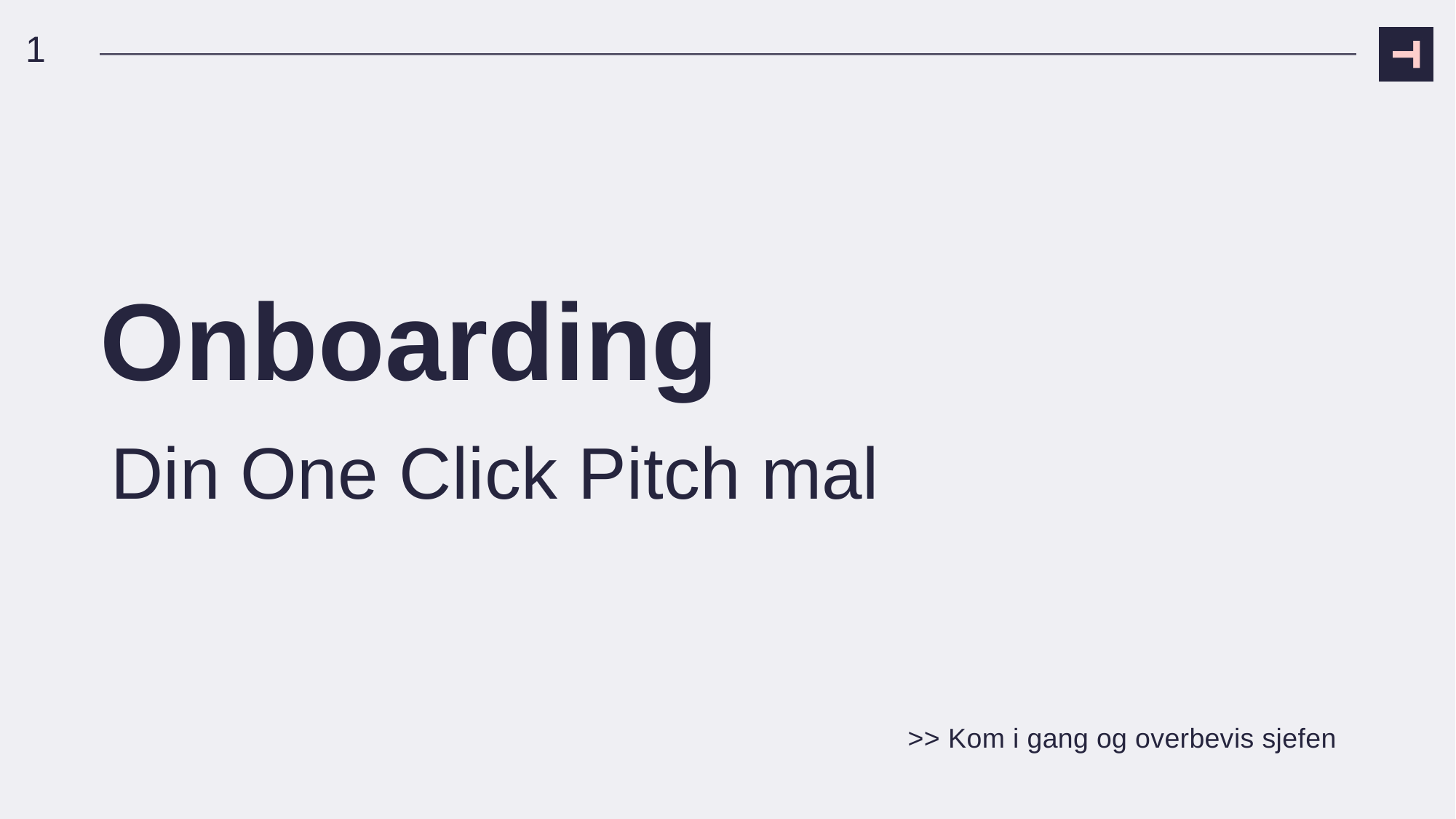

1
Onboarding
Din One Click Pitch mal
>> Kom i gang og overbevis sjefen